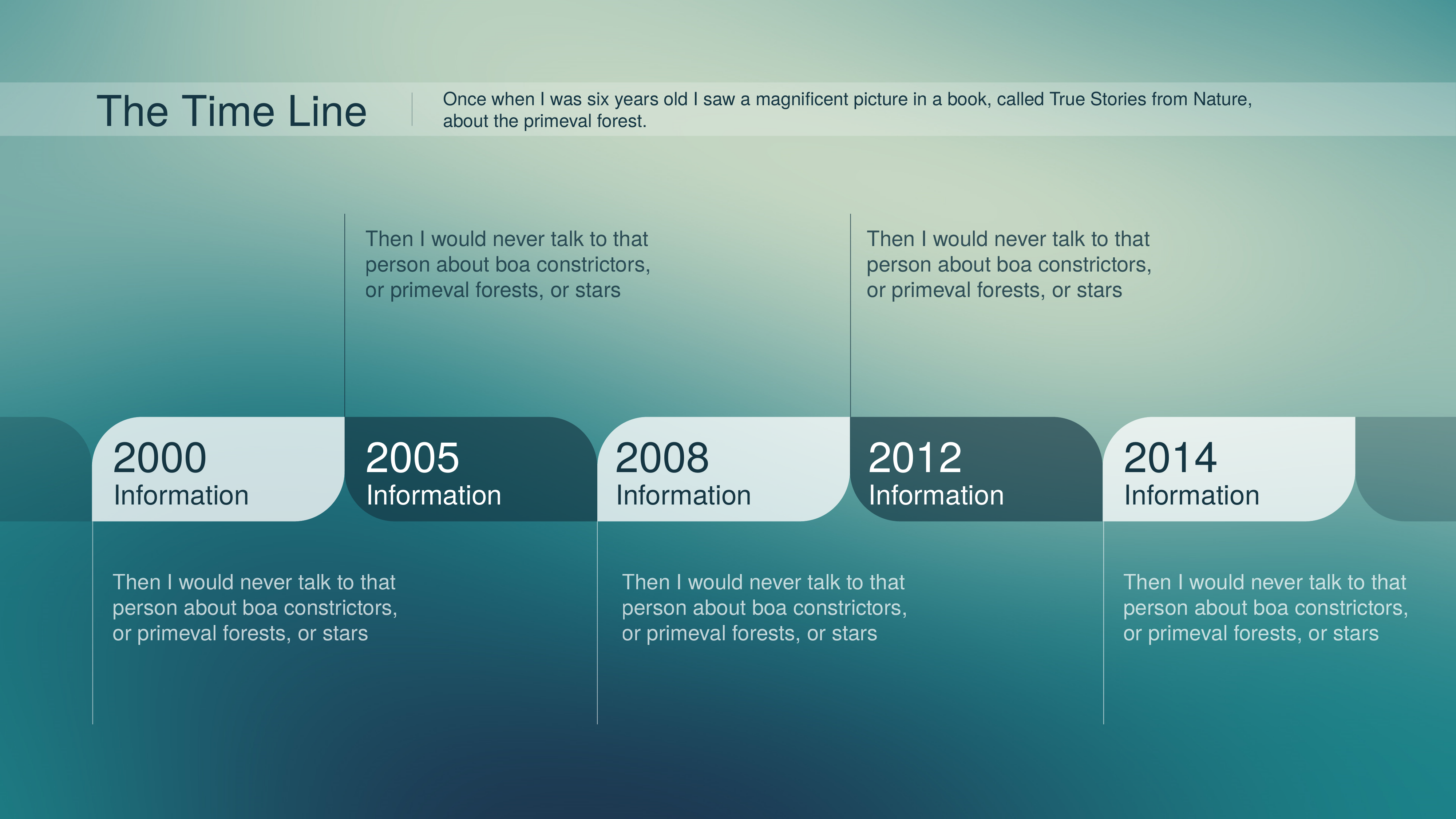

The Time Line
Once when I was six years old I saw a magnificent picture in a book, called True Stories from Nature, about the primeval forest.

Then I would never talk to that person about boa constrictors, or primeval forests, or stars

2005
Information

2012
Information
Then I would never talk to that person about boa constrictors, or primeval forests, or stars

2000
Information

Then I would never talk to that person about boa constrictors, or primeval forests, or stars

2008
Information

Then I would never talk to that person about boa constrictors, or primeval forests, or stars

2014
Information

Then I would never talk to that person about boa constrictors, or primeval forests, or stars